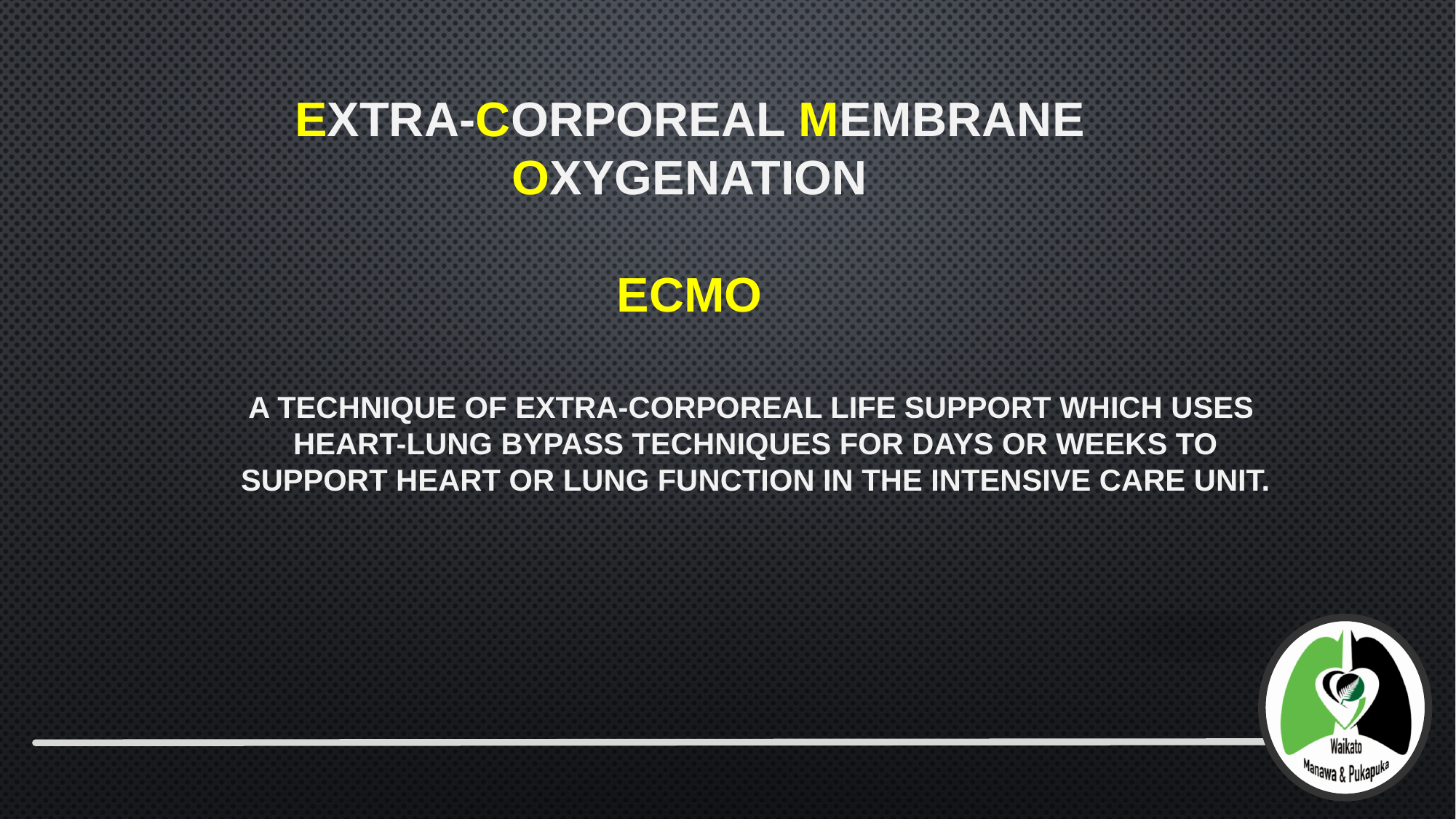

# Extra-Corporeal Membrane Oxygenation ECMO
   A technique of extra-corporeal life support which uses heart-lung bypass techniques for days or weeks to support heart or lung function in the Intensive Care Unit.